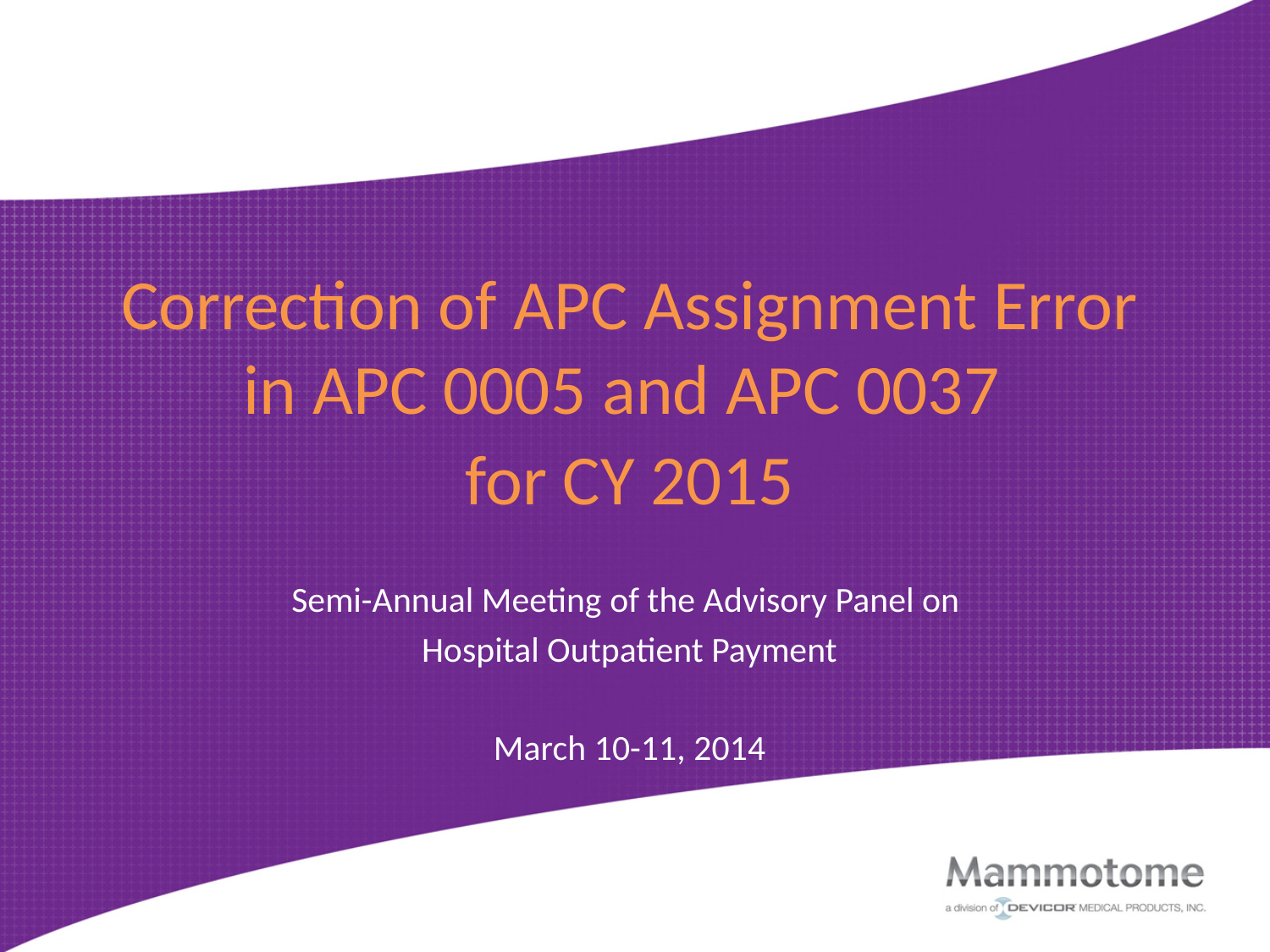

Correction of APC Assignment Error in APC 0005 and APC 0037
for CY 2015
Semi-Annual Meeting of the Advisory Panel on
Hospital Outpatient Payment

March 10-11, 2014